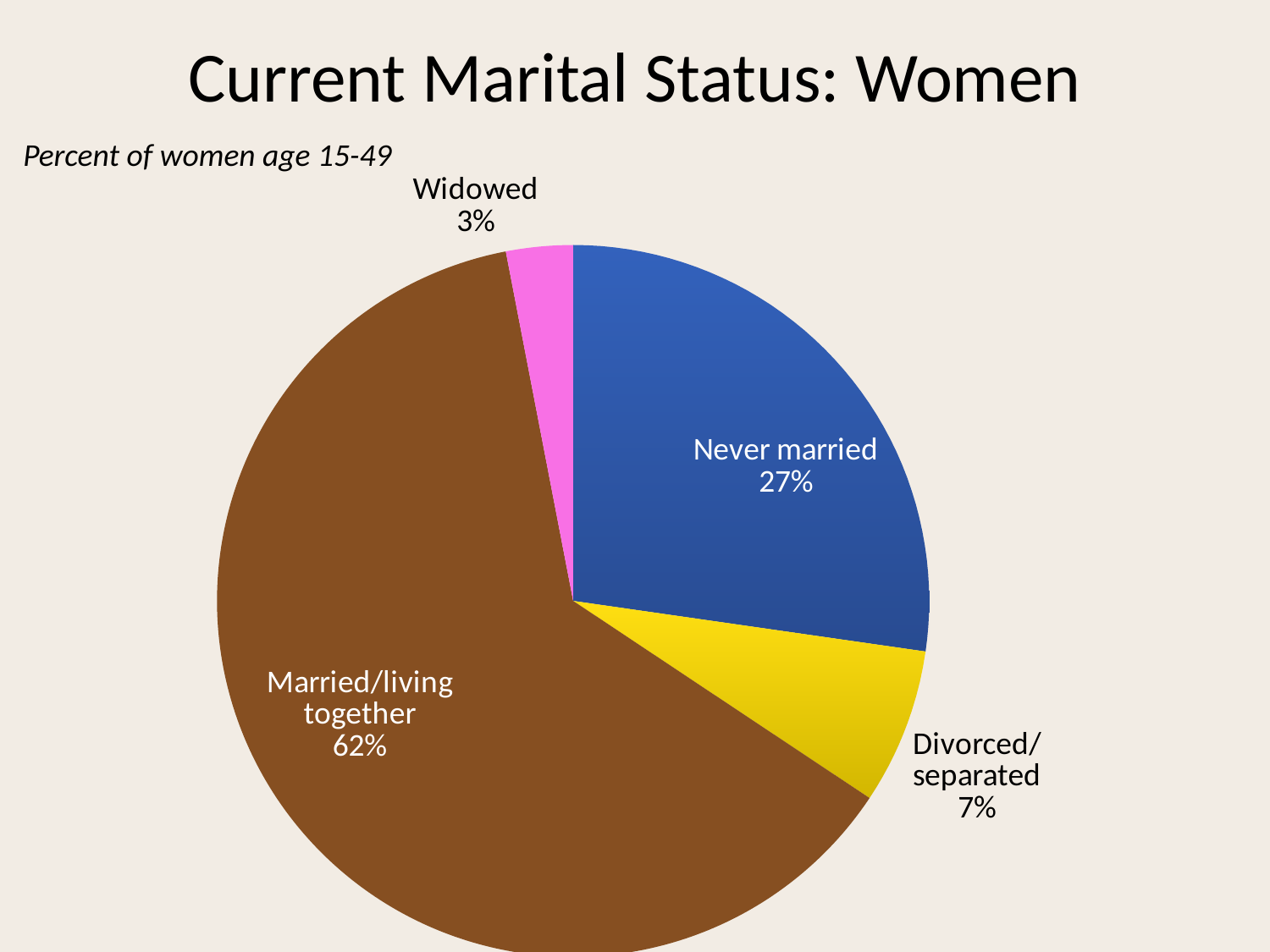

# Current Marital Status: Women
Percent of women age 15-49

### Chart

| Category | Sales |
|---|---|
| Never married | 27.0 |
| Divorced/separated | 7.0 |
| Married/living together | 62.0 |
| Widowed | 3.0 |